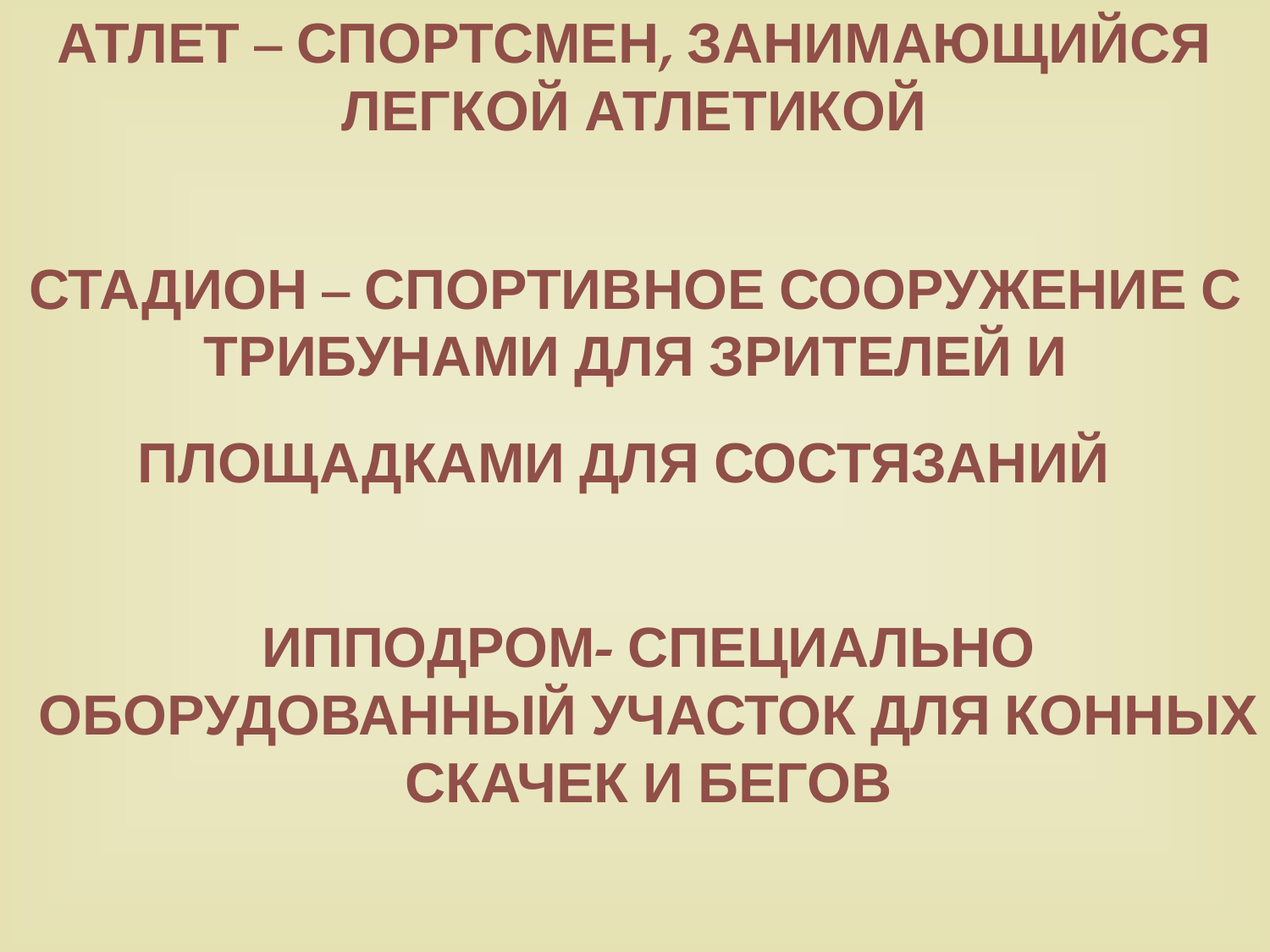

Атлет – спортсмен, занимающийся легкой атлетикой
Стадион – спортивное сооружение с трибунами для зрителей и площадками для состязаний
Ипподром- специально оборудованный участок для конных скачек и бегов